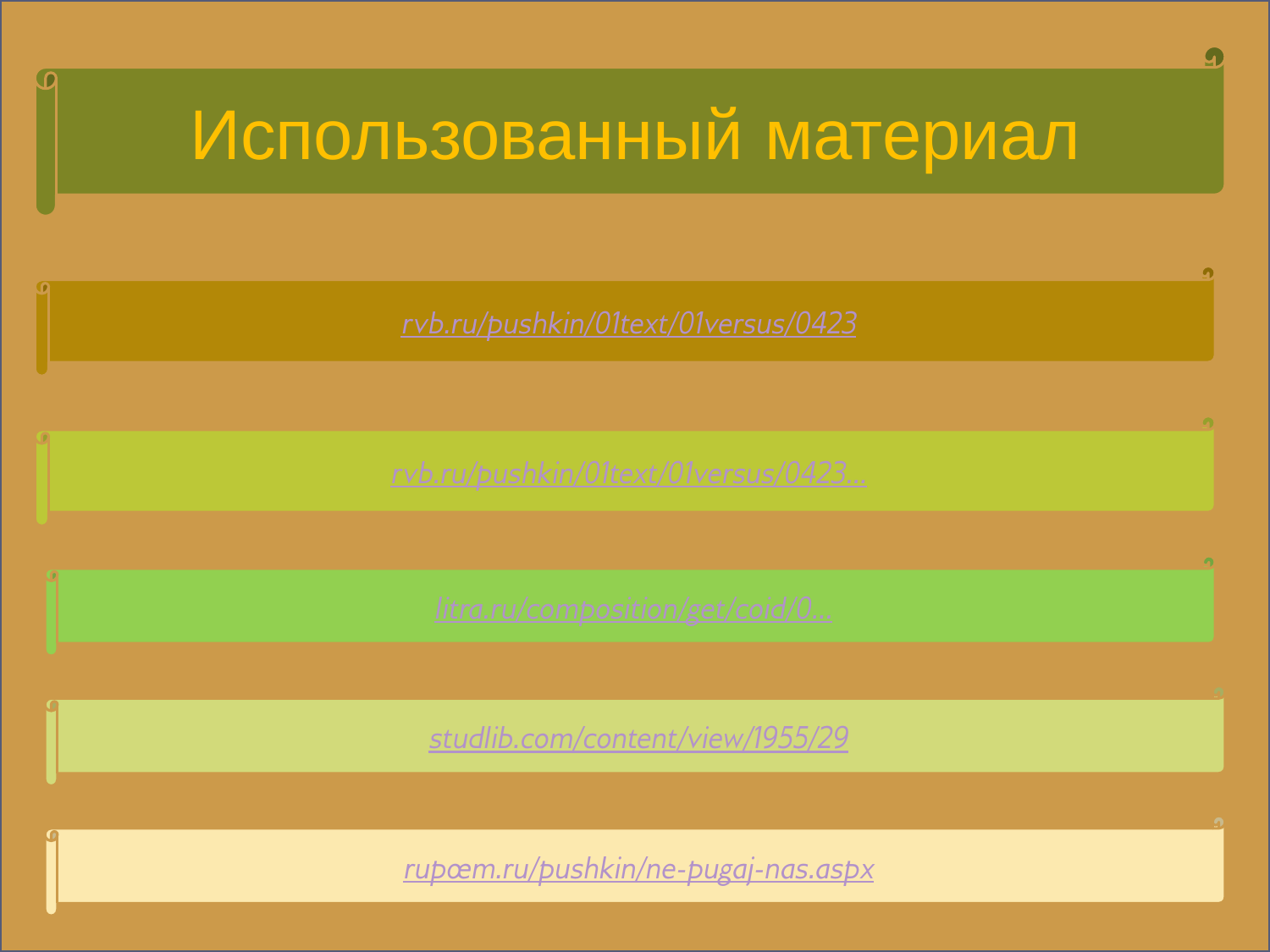

Использованный материал
rvb.ru/pushkin/01text/01versus/0423
rvb.ru/pushkin/01text/01versus/0423...
litra.ru/composition/get/coid/0...
studlib.com/content/view/1955/29
rupoem.ru/pushkin/ne-pugaj-nas.aspx